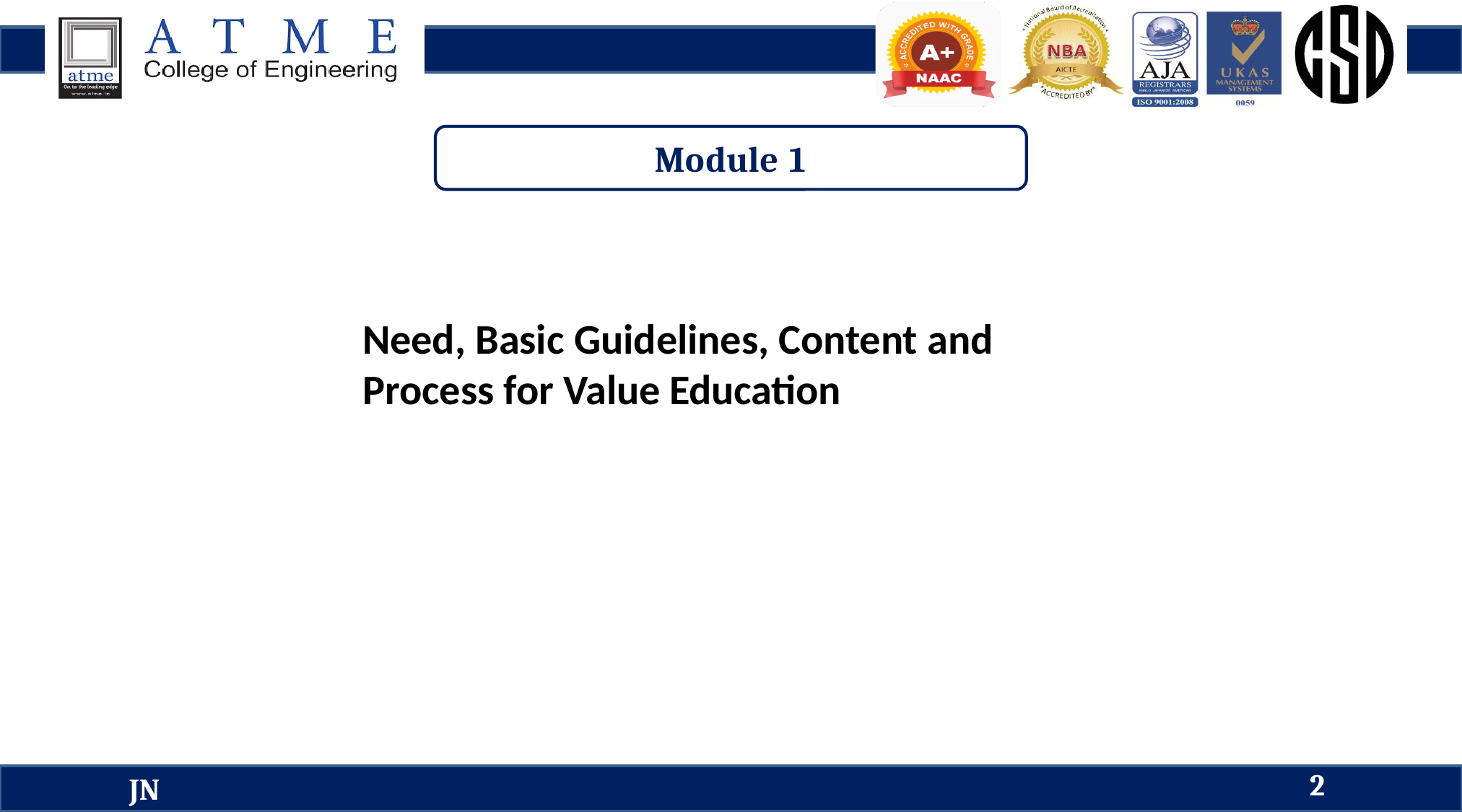

Module 1
Need, Basic Guidelines, Content and Process for Value Education
2
JN